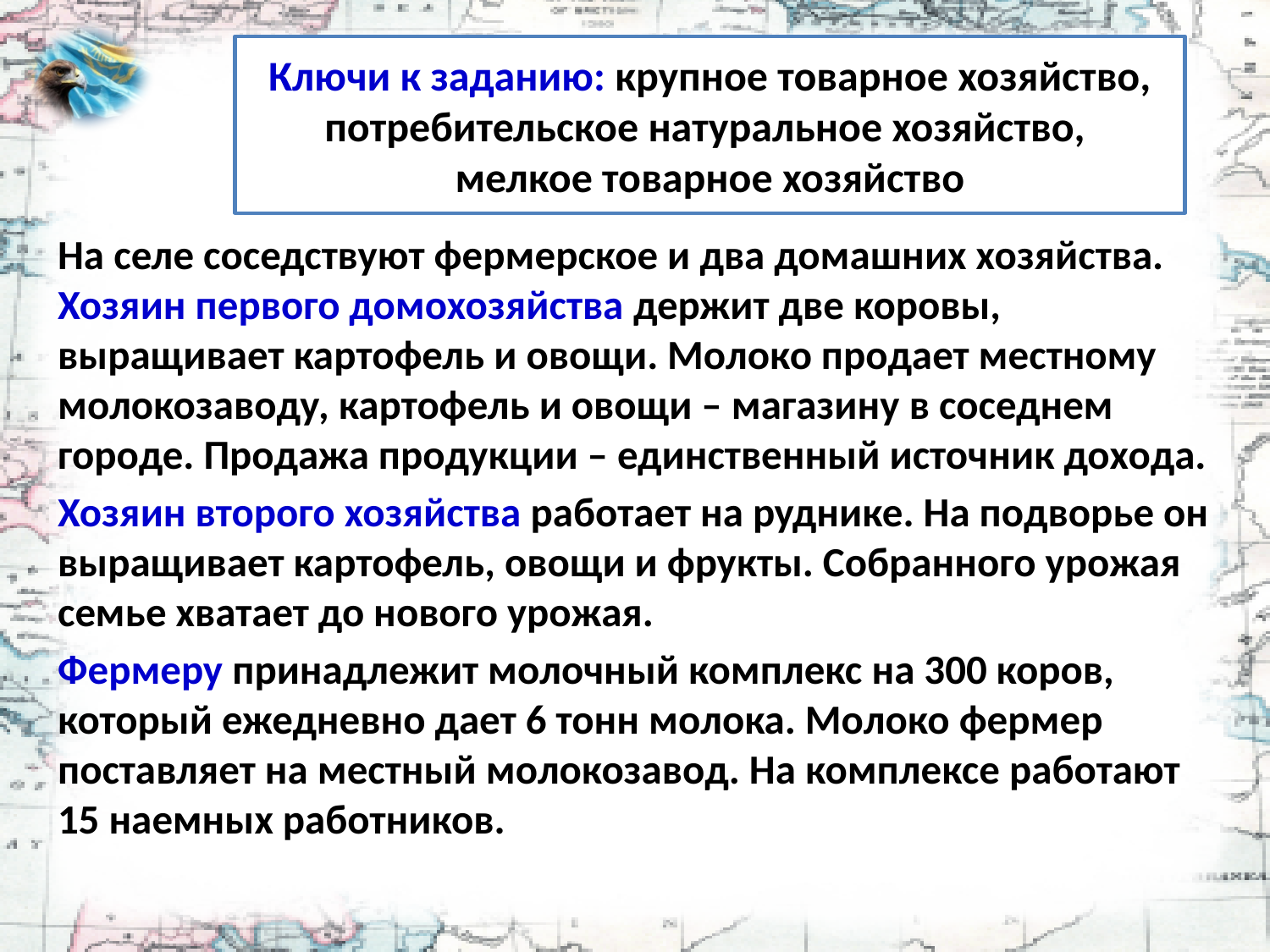

Ключи к заданию: крупное товарное хозяйство, потребительское натуральное хозяйство,
мелкое товарное хозяйство
# О каком хозяйстве идет речь? Какие экономики представляют домохозяйства?
На селе соседствуют фермерское и два домашних хозяйства. Хозяин первого домохозяйства держит две коровы, выращивает картофель и овощи. Молоко продает местному молокозаводу, картофель и овощи – магазину в соседнем городе. Продажа продукции – единственный источник дохода.
Хозяин второго хозяйства работает на руднике. На подворье он выращивает картофель, овощи и фрукты. Собранного урожая семье хватает до нового урожая.
Фермеру принадлежит молочный комплекс на 300 коров, который ежедневно дает 6 тонн молока. Молоко фермер поставляет на местный молокозавод. На комплексе работают 15 наемных работников.